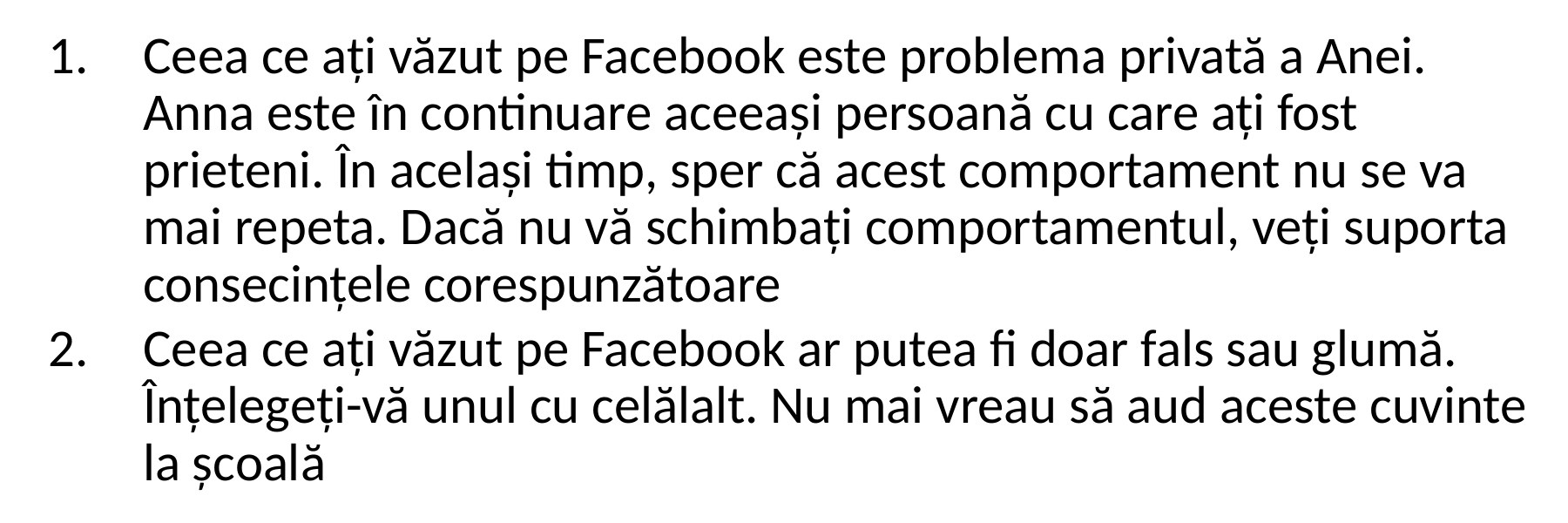

Ceea ce ați văzut pe Facebook este problema privată a Anei. Anna este în continuare aceeași persoană cu care ați fost prieteni. În același timp, sper că acest comportament nu se va mai repeta. Dacă nu vă schimbați comportamentul, veți suporta consecințele corespunzătoare
Ceea ce ați văzut pe Facebook ar putea fi doar fals sau glumă. Înțelegeți-vă unul cu celălalt. Nu mai vreau să aud aceste cuvinte la școală